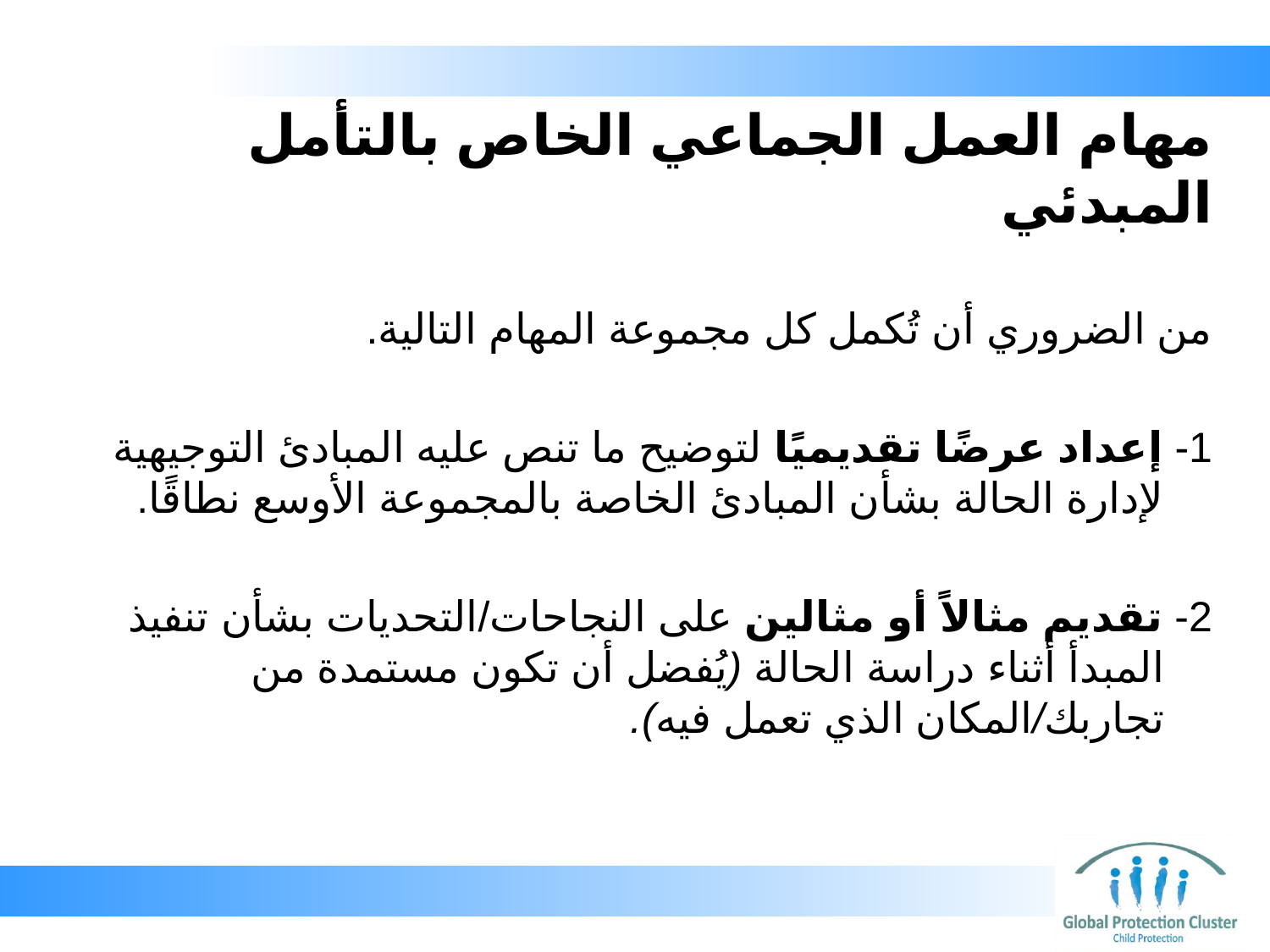

# مهام العمل الجماعي الخاص بالتأمل المبدئي

من الضروري أن تُكمل كل مجموعة المهام التالية.

1- إعداد عرضًا تقديميًا لتوضيح ما تنص عليه المبادئ التوجيهية لإدارة الحالة بشأن المبادئ الخاصة بالمجموعة الأوسع نطاقًا.

2- تقديم مثالاً أو مثالين على النجاحات/التحديات بشأن تنفيذ المبدأ أثناء دراسة الحالة (‏يُفضل أن تكون مستمدة من تجاربك/المكان الذي تعمل فيه).